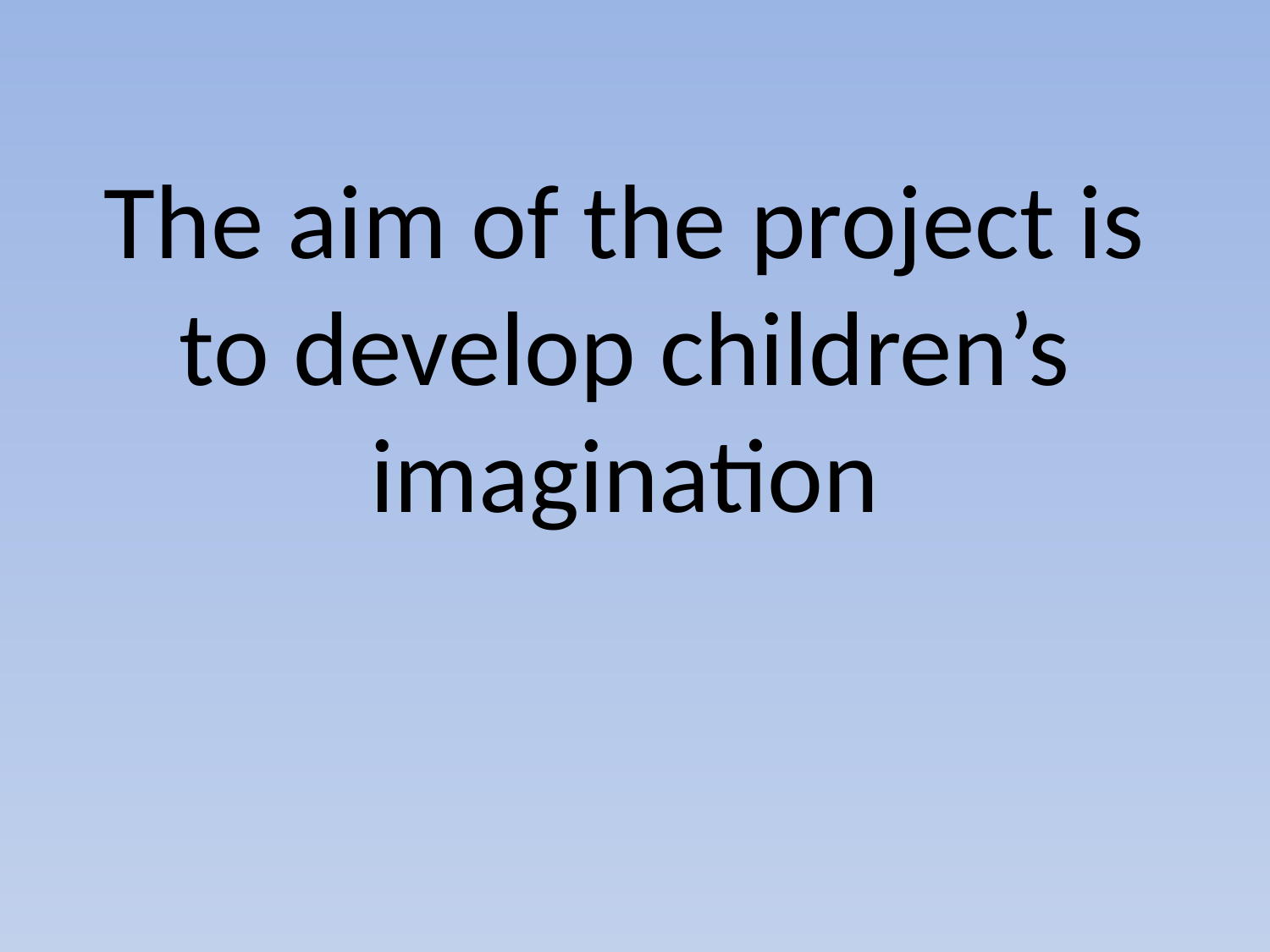

The aim of the project is to develop children’s imagination